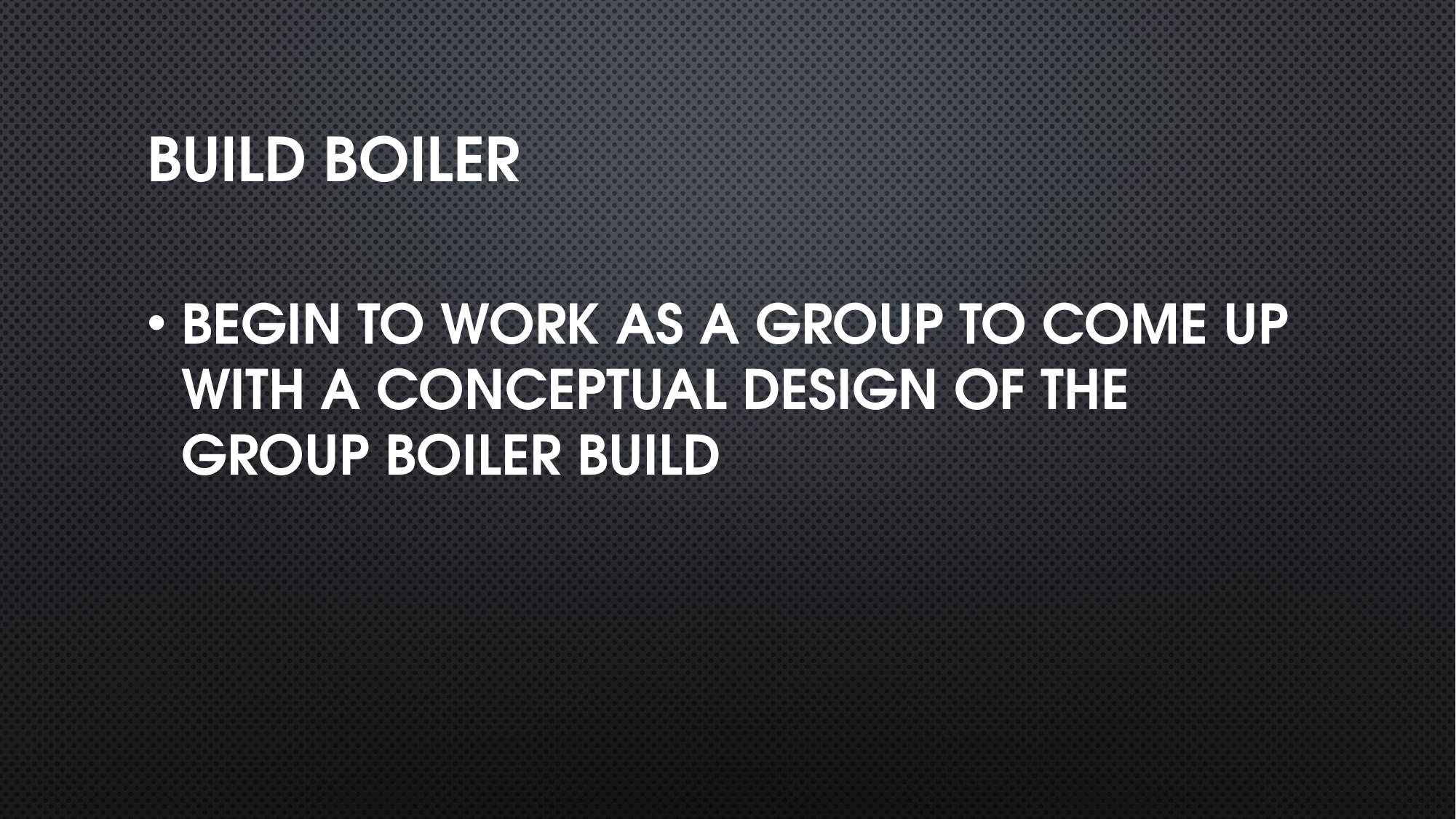

# Build Boiler
Begin to work as a group to come up with a conceptual Design of the group Boiler Build